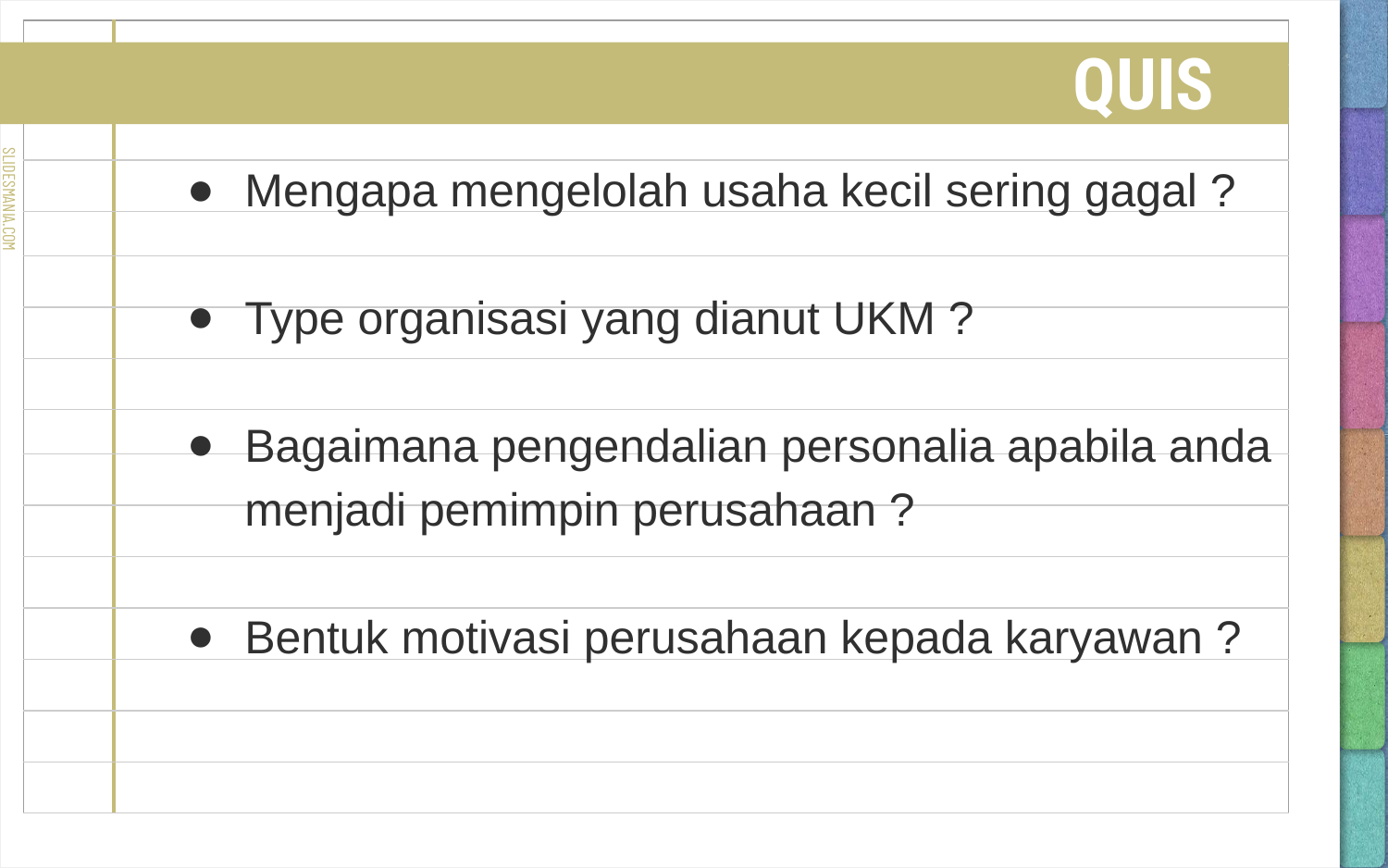

# QUIS
Mengapa mengelolah usaha kecil sering gagal ?

Type organisasi yang dianut UKM ?

Bagaimana pengendalian personalia apabila anda menjadi pemimpin perusahaan ?

Bentuk motivasi perusahaan kepada karyawan ?